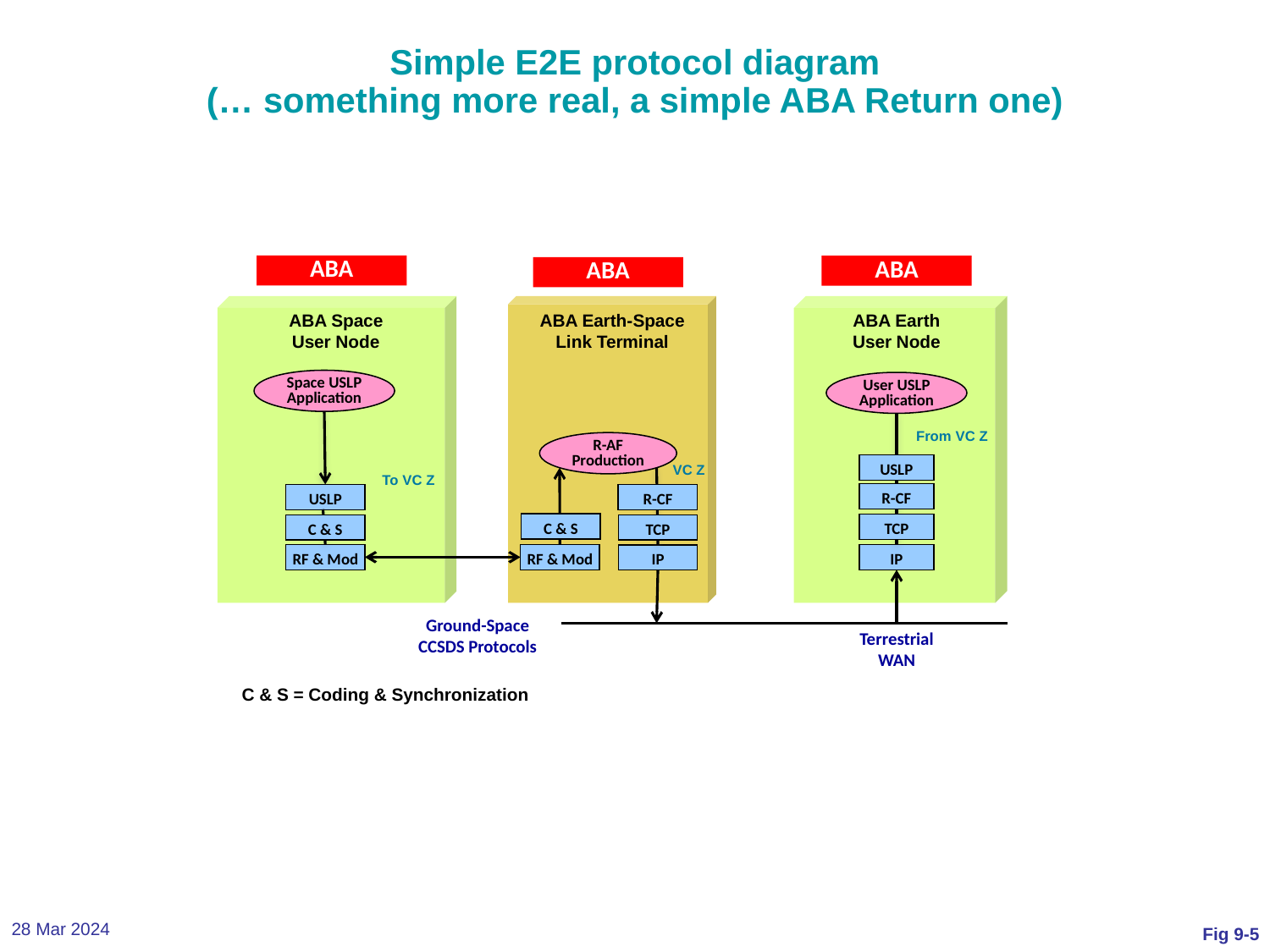

# Simple E2E protocol diagram (… something more real, a simple ABA Return one)
ABA
ABA
ABA

ABA Space User Node
ABA Earth-Space
Link Terminal
ABA Earth User Node
Space USLP
Application

User USLP
Application

From VC Z
R-AF
Production
VC Z
USLP
To VC Z
R-CF
USLP
R-CF
C & S
TCP
C & S
TCP
RF & Mod
RF & Mod
IP
IP
Ground-Space
CCSDS Protocols
Terrestrial
WAN
C & S = Coding & Synchronization
28 Mar 2024
Fig 9-5